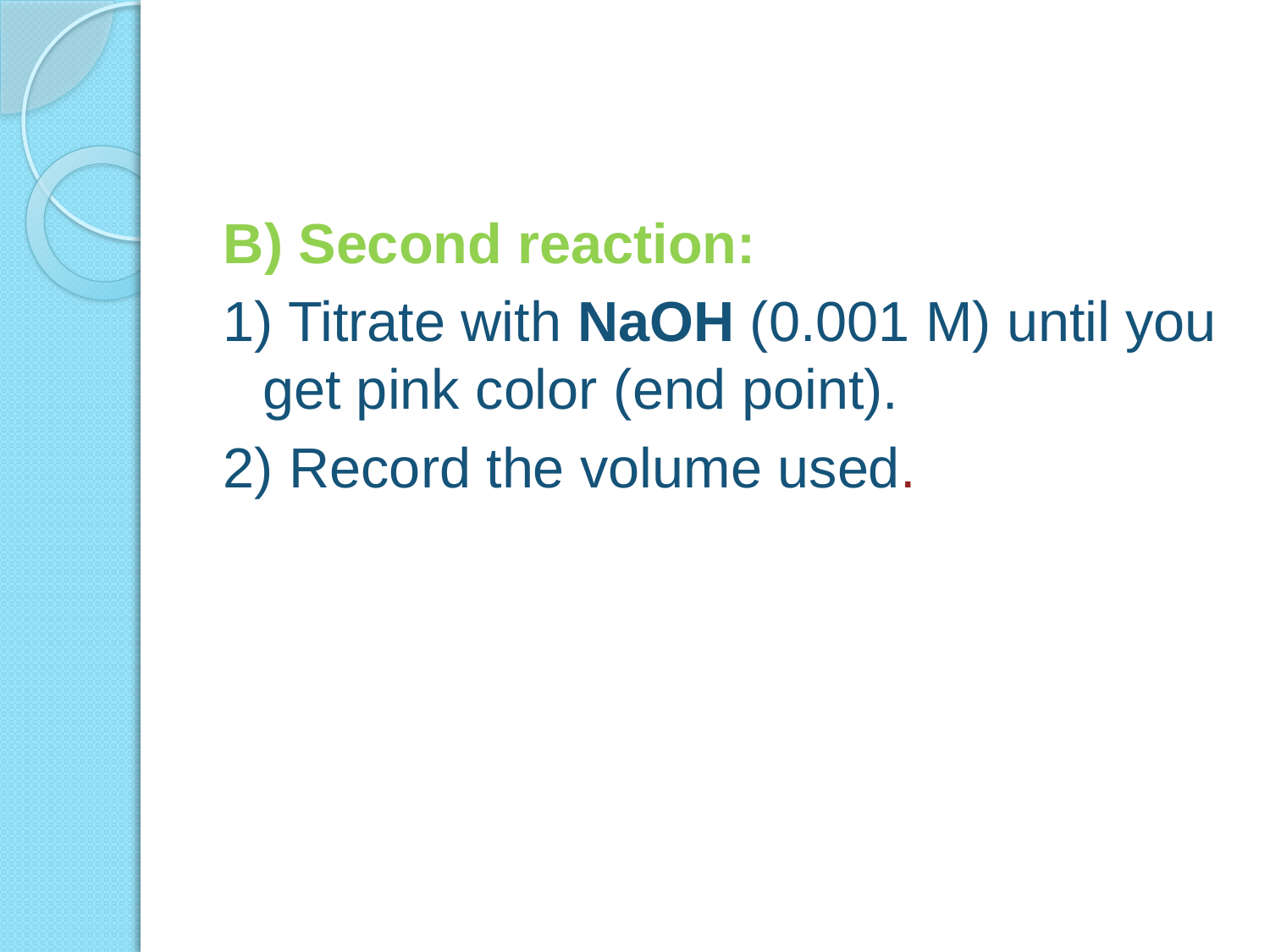

#
B) Second reaction:
1) Titrate with NaOH (0.001 M) until you get pink color (end point).
2) Record the volume used.